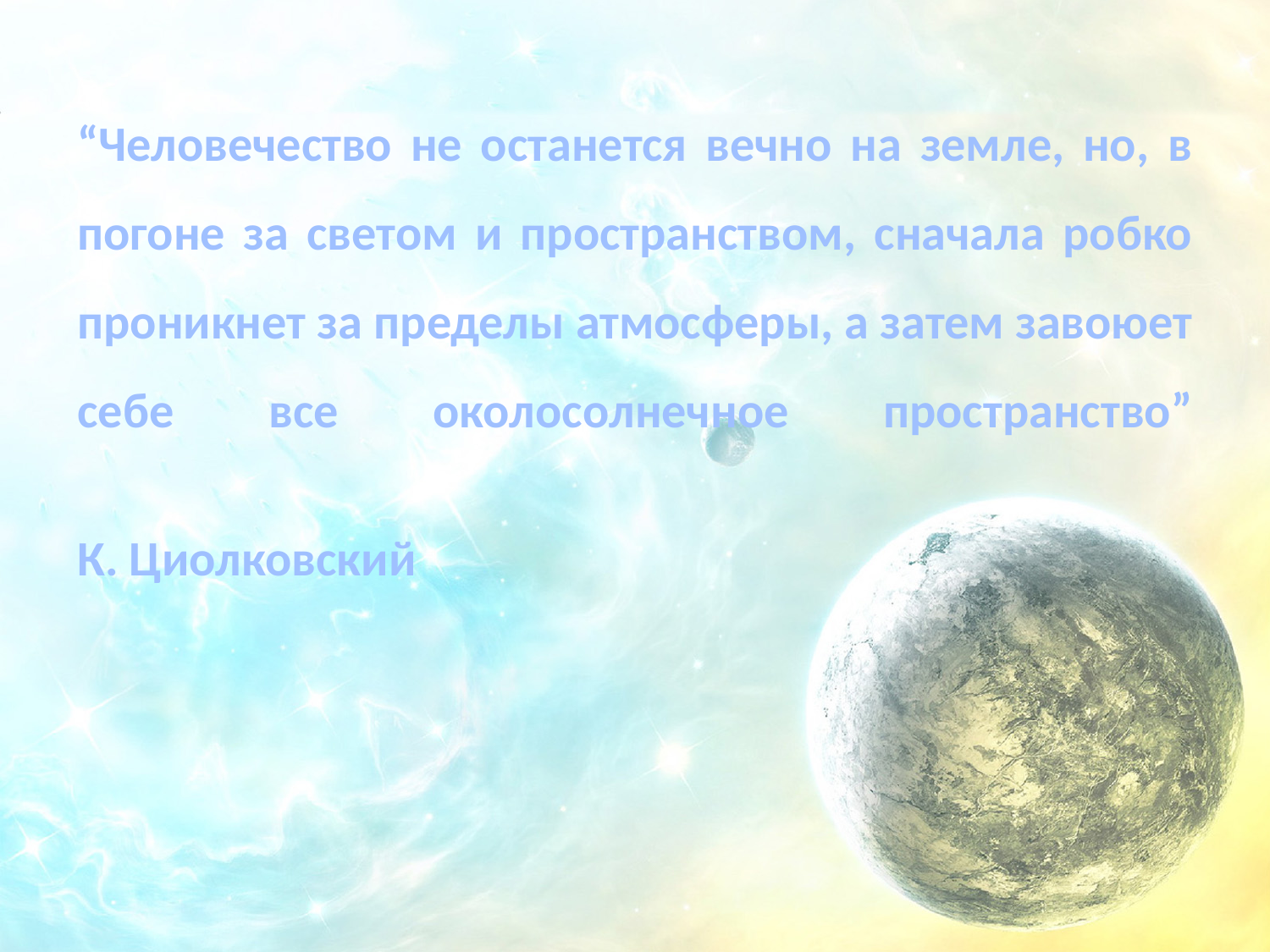

“Человечество не останется вечно на земле, но, в погоне за светом и пространством, сначала робко проникнет за пределы атмосферы, а затем завоюет себе все околосолнечное пространство”
К. Циолковский